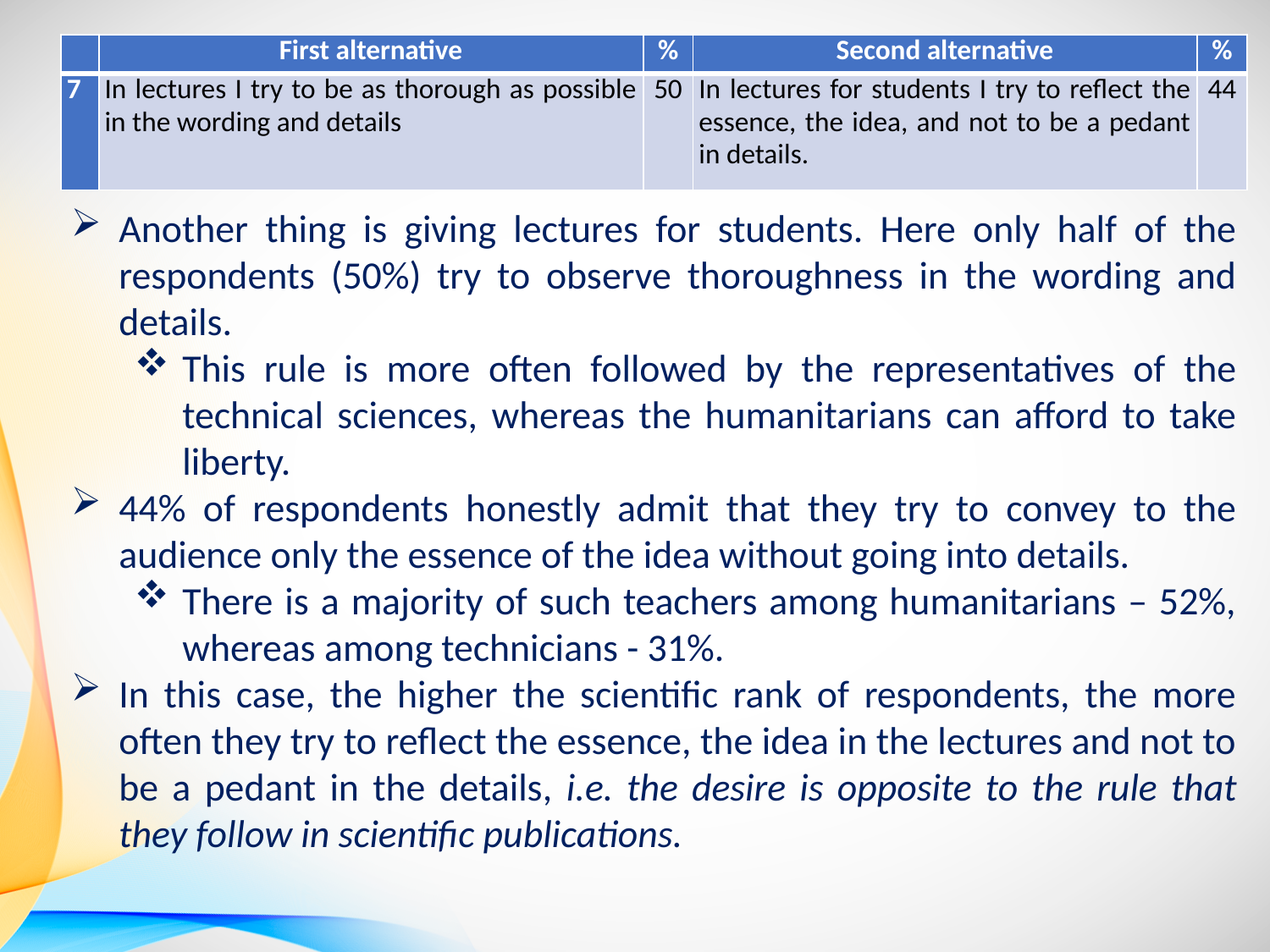

|  | First alternative | % | Second alternative | % |
| --- | --- | --- | --- | --- |
| 7 | In lectures I try to be as thorough as possible in the wording and details | 50 | In lectures for students I try to reflect the essence, the idea, and not to be a pedant in details. | 44 |
Another thing is giving lectures for students. Here only half of the respondents (50%) try to observe thoroughness in the wording and details.
This rule is more often followed by the representatives of the technical sciences, whereas the humanitarians can afford to take liberty.
44% of respondents honestly admit that they try to convey to the audience only the essence of the idea without going into details.
There is a majority of such teachers among humanitarians – 52%, whereas among technicians - 31%.
In this case, the higher the scientific rank of respondents, the more often they try to reflect the essence, the idea in the lectures and not to be a pedant in the details, i.e. the desire is opposite to the rule that they follow in scientific publications.